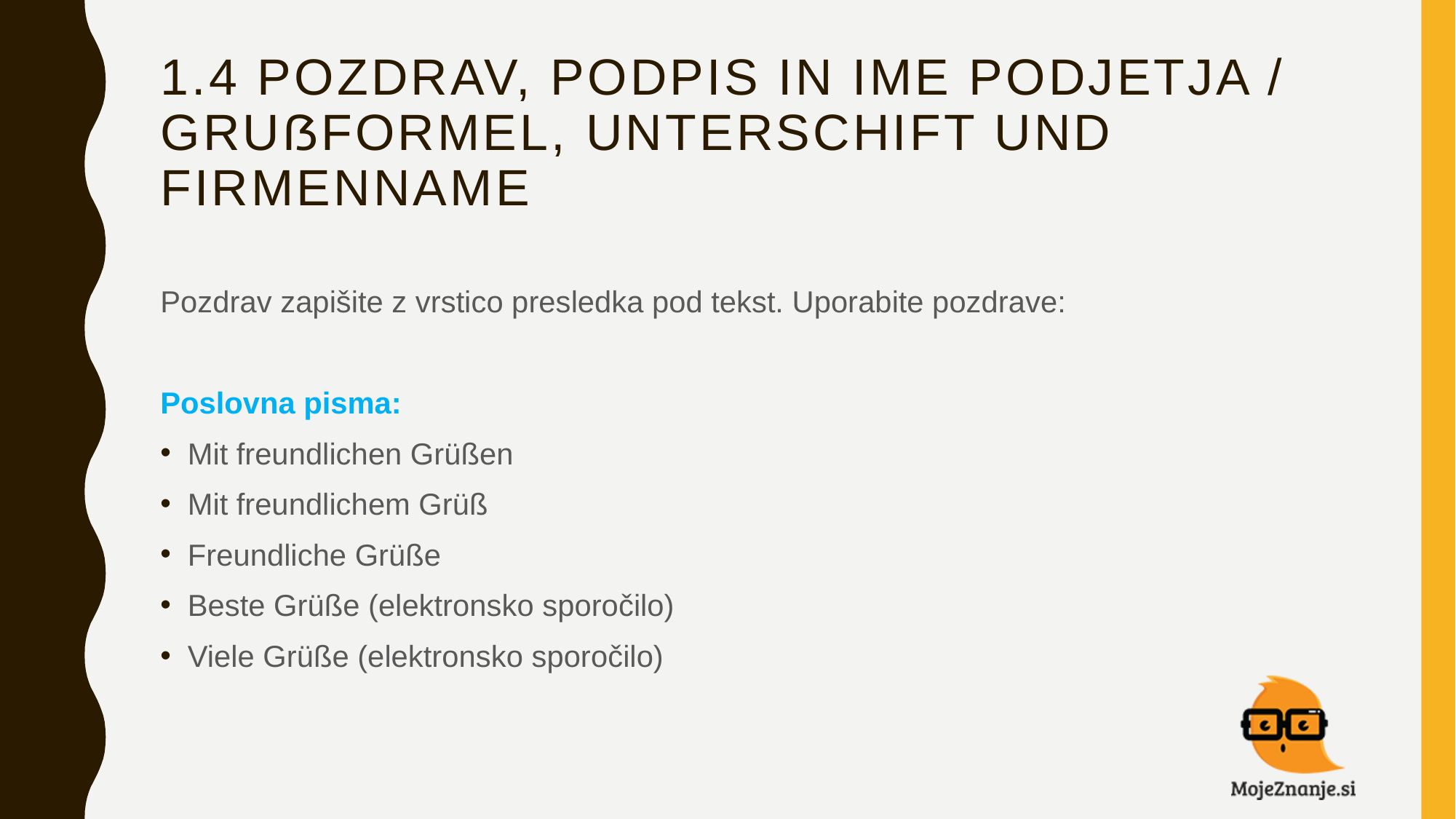

# 1.4 Pozdrav, podpis in ime podjetja / Grußformel, Unterschift und Firmenname
Pozdrav zapišite z vrstico presledka pod tekst. Uporabite pozdrave:

Poslovna pisma:
Mit freundlichen Grüßen
Mit freundlichem Grüß
Freundliche Grüße
Beste Grüße (elektronsko sporočilo)
Viele Grüße (elektronsko sporočilo)